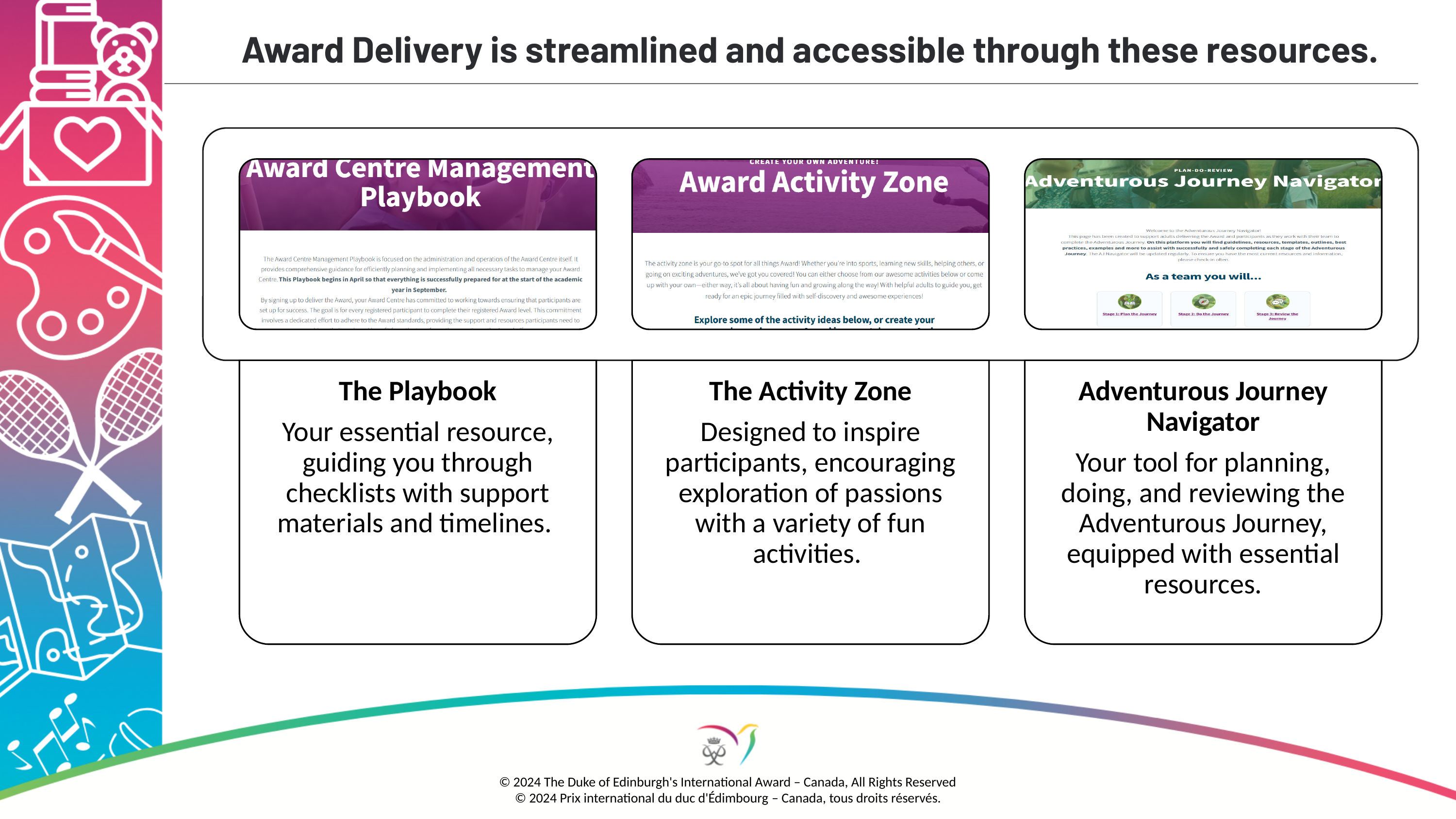

Award Delivery is streamlined and accessible through these resources.

The Playbook
Your essential resource, guiding you through checklists with support materials and timelines.
The Activity Zone
Designed to inspire participants, encouraging exploration of passions with a variety of fun activities.
Adventurous Journey Navigator
Your tool for planning, doing, and reviewing the Adventurous Journey, equipped with essential resources.
© 2024 The Duke of Edinburgh's International Award – Canada, All Rights Reserved
© 2024 Prix international du duc d'Édimbourg – Canada, tous droits réservés.